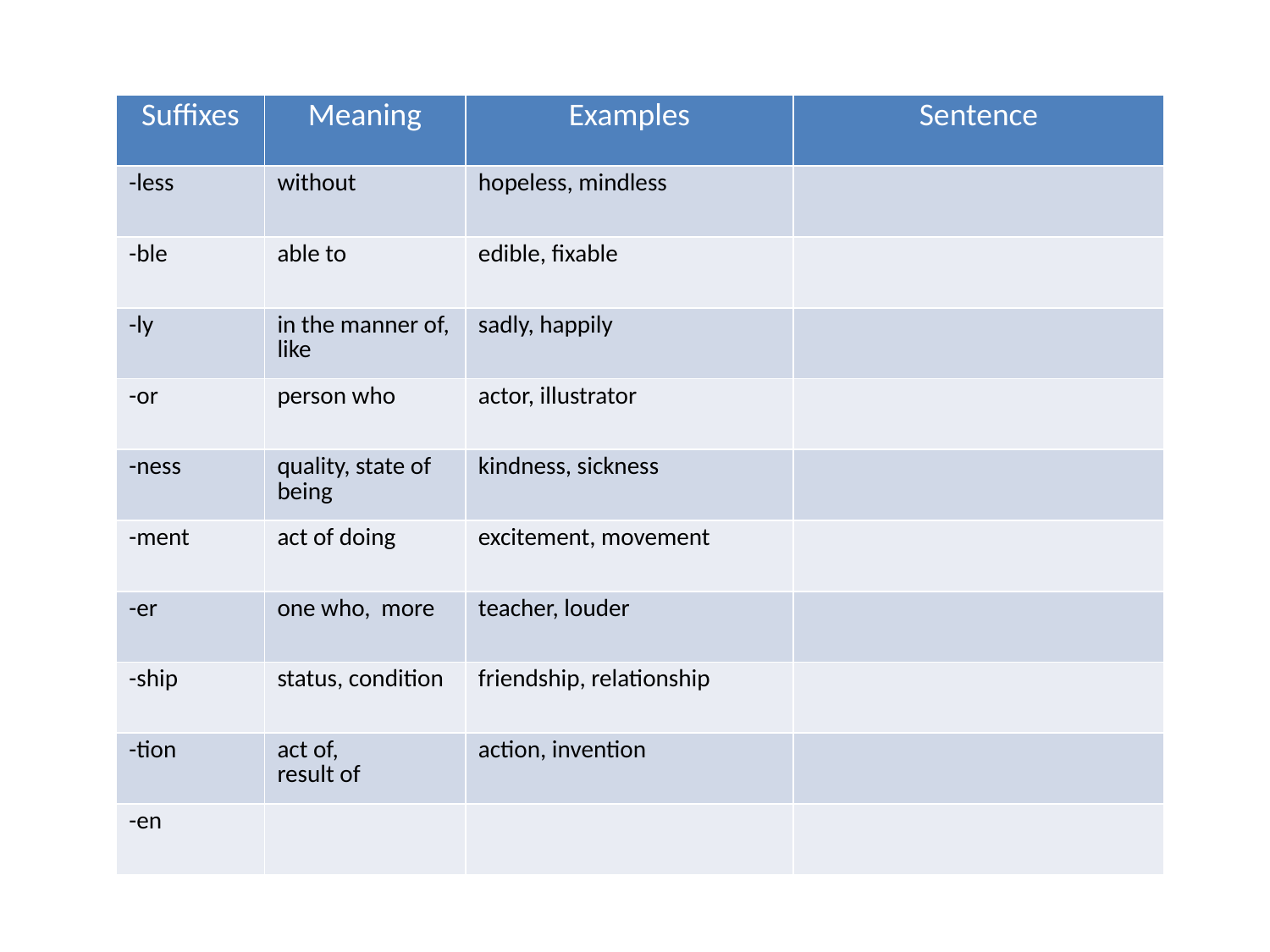

| Suffixes | Meaning | Examples | Sentence |
| --- | --- | --- | --- |
| -less | without | hopeless, mindless |  |
| -ble | able to | edible, fixable |  |
| -ly | in the manner of, like | sadly, happily |  |
| -or | person who | actor, illustrator |  |
| -ness | quality, state of being | kindness, sickness |  |
| -ment | act of doing | excitement, movement |  |
| -er | one who, more | teacher, louder |  |
| -ship | status, condition | friendship, relationship |  |
| -tion | act of, result of | action, invention |  |
| -en |  |  |  |